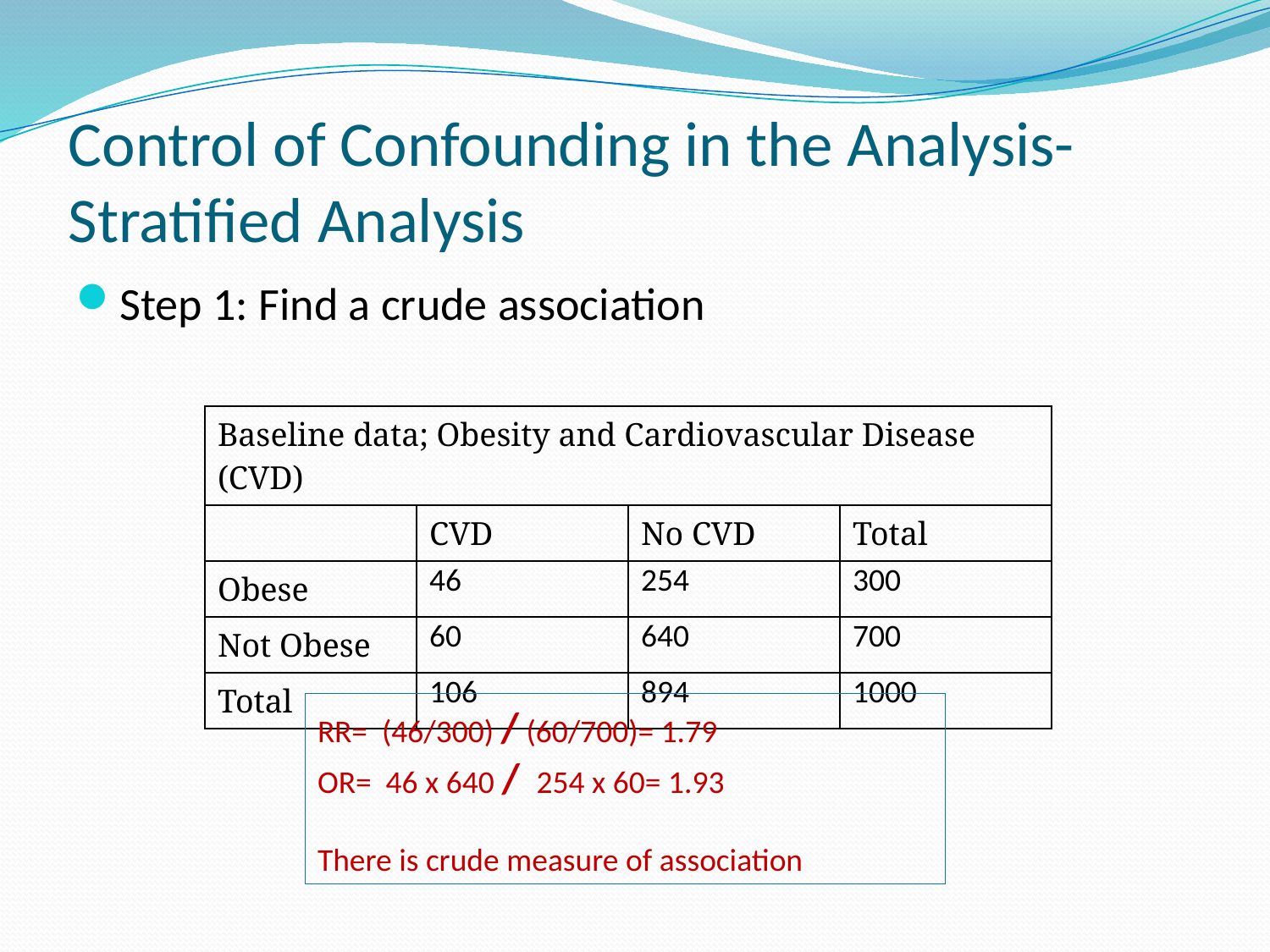

# Control of Confounding in the Analysis- Stratified Analysis
Step 1: Find a crude association

| Baseline data; Obesity and Cardiovascular Disease (CVD) |  |  |  |
| --- | --- | --- | --- |
|  | CVD | No CVD | Total |
| Obese | 46 | 254 | 300 |
| Not Obese | 60 | 640 | 700 |
| Total | 106 | 894 | 1000 |
RR=  (46/300) / (60/700)= 1.79
OR=  46 x 640 /  254 x 60= 1.93

There is crude measure of association